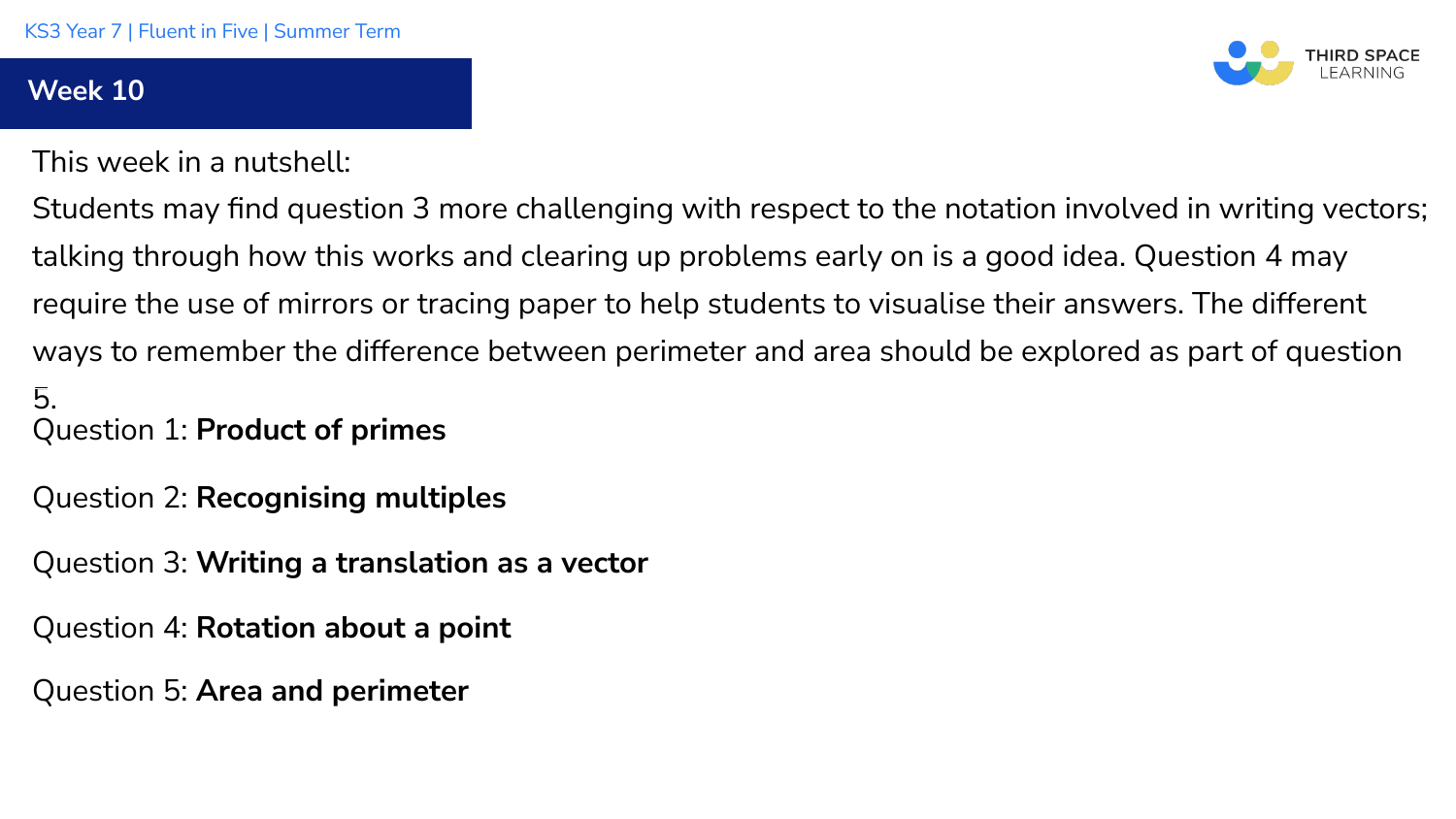

Week 10
| This week in a nutshell: Students may find question 3 more challenging with respect to the notation involved in writing vectors; talking through how this works and clearing up problems early on is a good idea. Question 4 may require the use of mirrors or tracing paper to help students to visualise their answers. The different ways to remember the difference between perimeter and area should be explored as part of question 5. |
| --- |
| Question 1: Product of primes |
| Question 2: Recognising multiples |
| Question 3: Writing a translation as a vector |
| Question 4: Rotation about a point |
| Question 5: Area and perimeter |